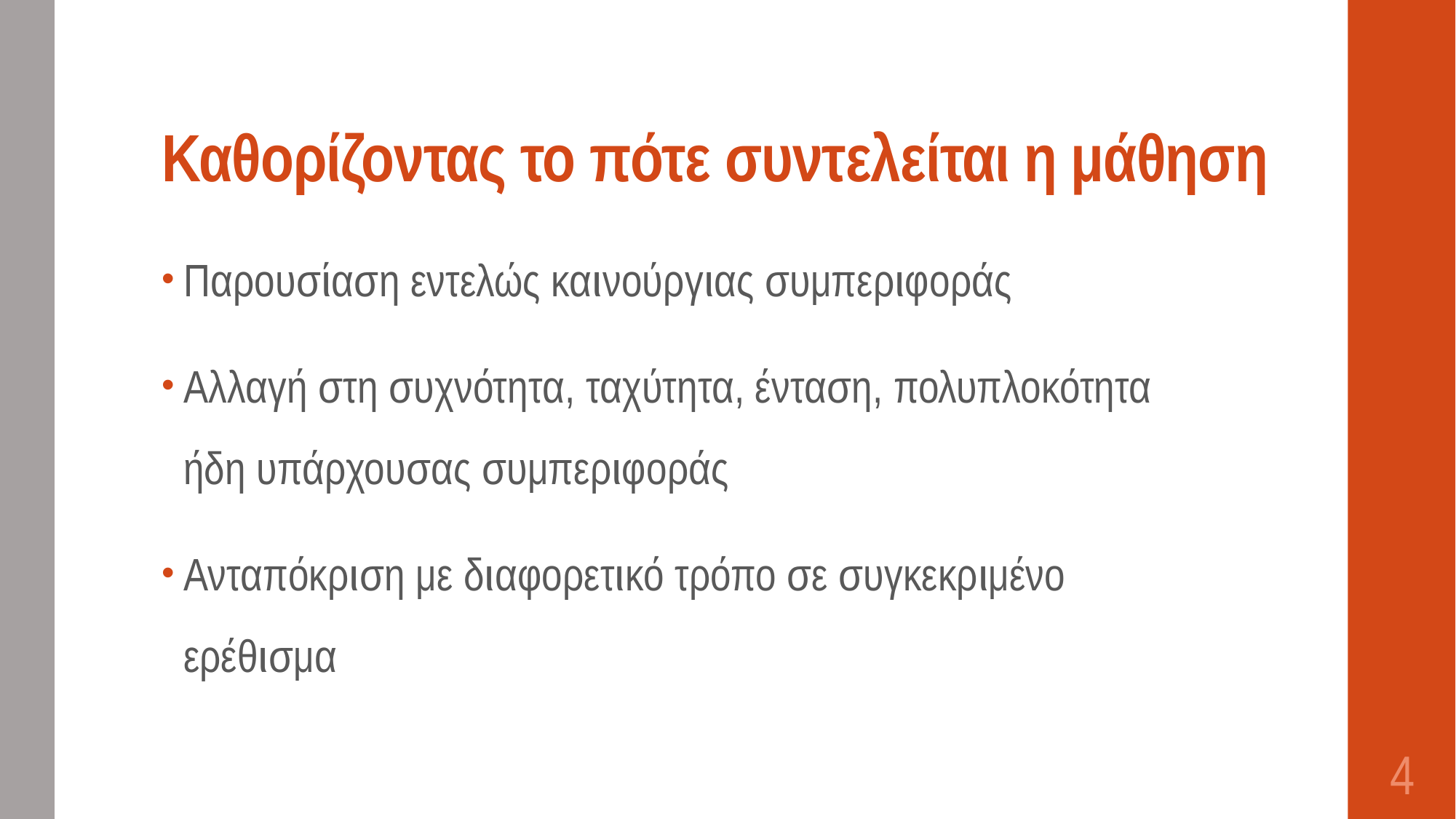

# Καθορίζοντας το πότε συντελείται η μάθηση
Παρουσίαση εντελώς καινούργιας συμπεριφοράς
Αλλαγή στη συχνότητα, ταχύτητα, ένταση, πολυπλοκότητα ήδη υπάρχουσας συμπεριφοράς
Ανταπόκριση με διαφορετικό τρόπο σε συγκεκριμένο ερέθισμα
4